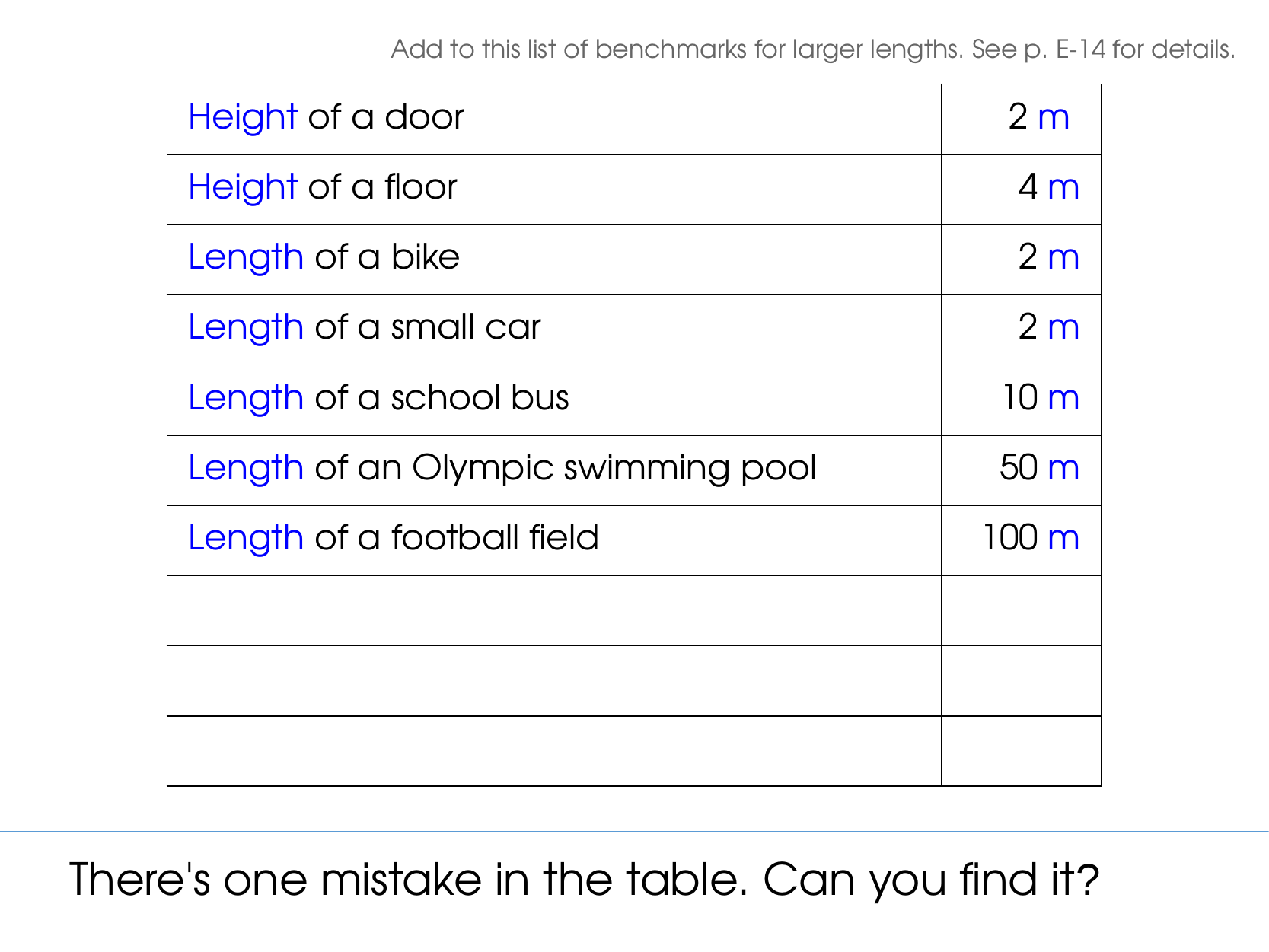

Add to this list of benchmarks for larger lengths. See p. E-14 for details.
| Height of a door | 2 m |
| --- | --- |
| Height of a floor | 4 m |
| Length of a bike | 2 m |
| Length of a small car | 2 m |
| Length of a school bus | 10 m |
| Length of an Olympic swimming pool | 50 m |
| Length of a football field | 100 m |
|  |  |
|  |  |
|  |  |
There's one mistake in the table. Can you find it?